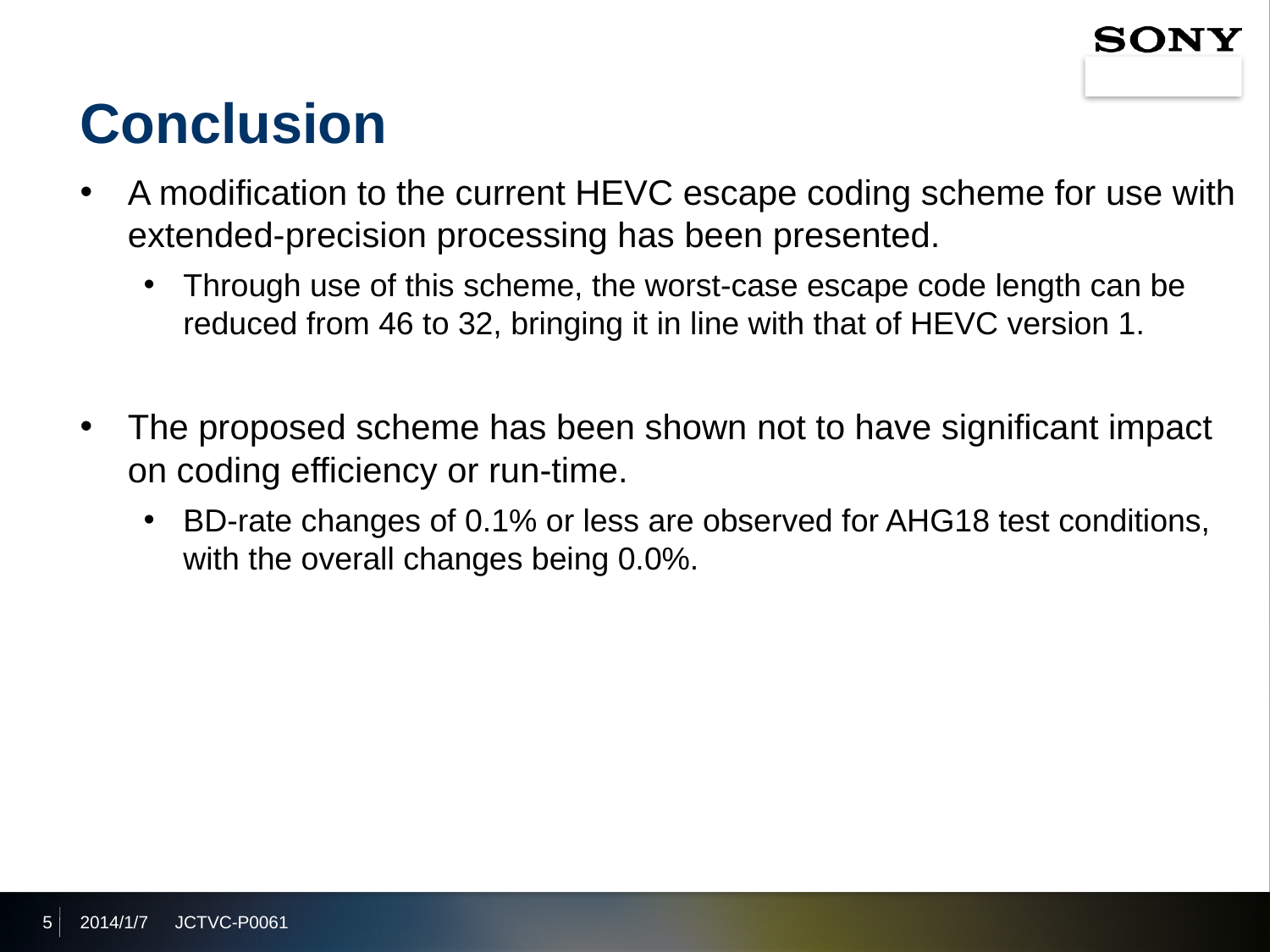

# Conclusion
A modification to the current HEVC escape coding scheme for use with extended‑precision processing has been presented.
Through use of this scheme, the worst-case escape code length can be reduced from 46 to 32, bringing it in line with that of HEVC version 1.

The proposed scheme has been shown not to have significant impact on coding efficiency or run-time.
BD-rate changes of 0.1% or less are observed for AHG18 test conditions, with the overall changes being 0.0%.
5
2014/1/7
JCTVC-P0061